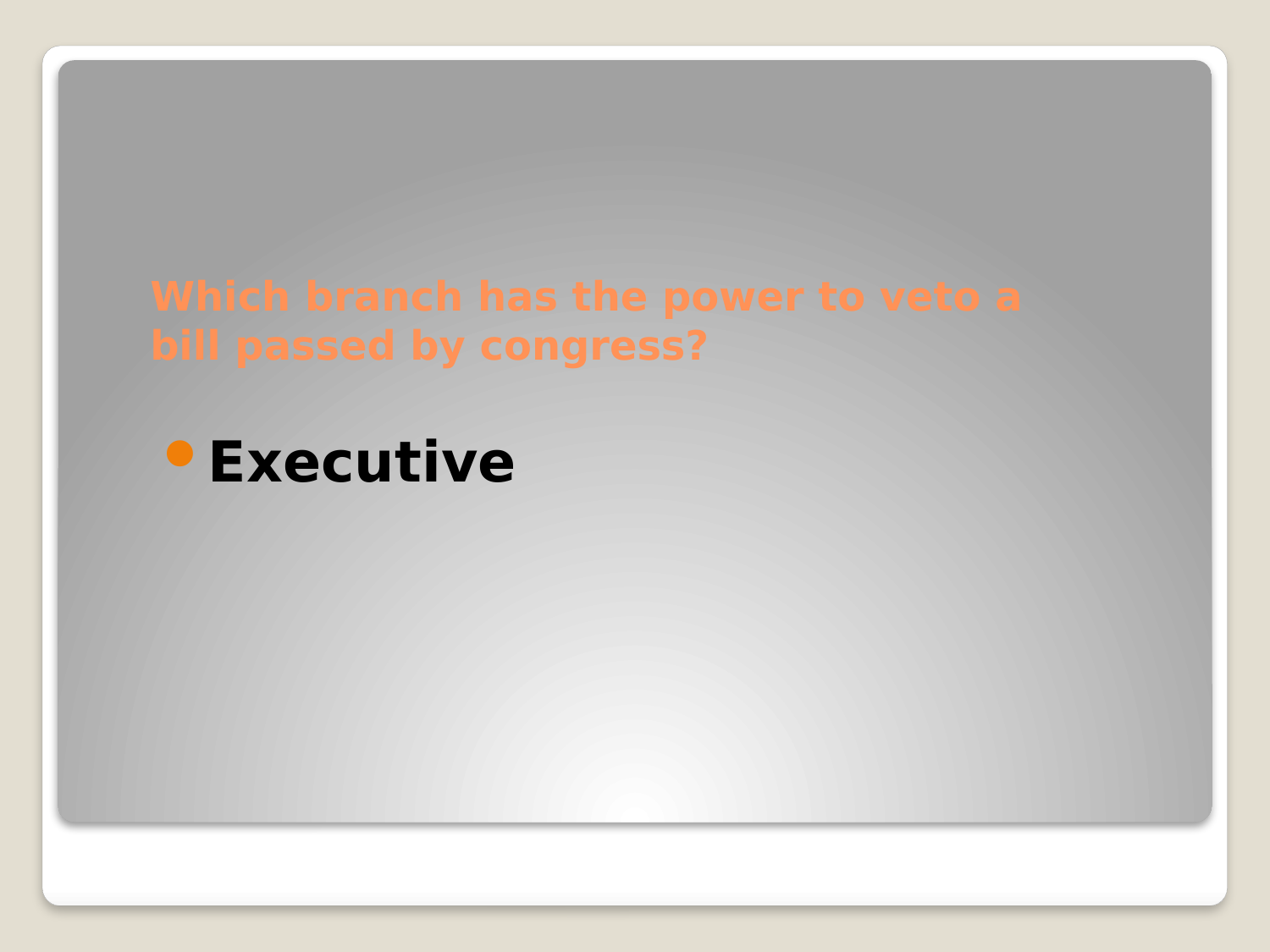

# Which branch has the power to veto a bill passed by congress?
Executive